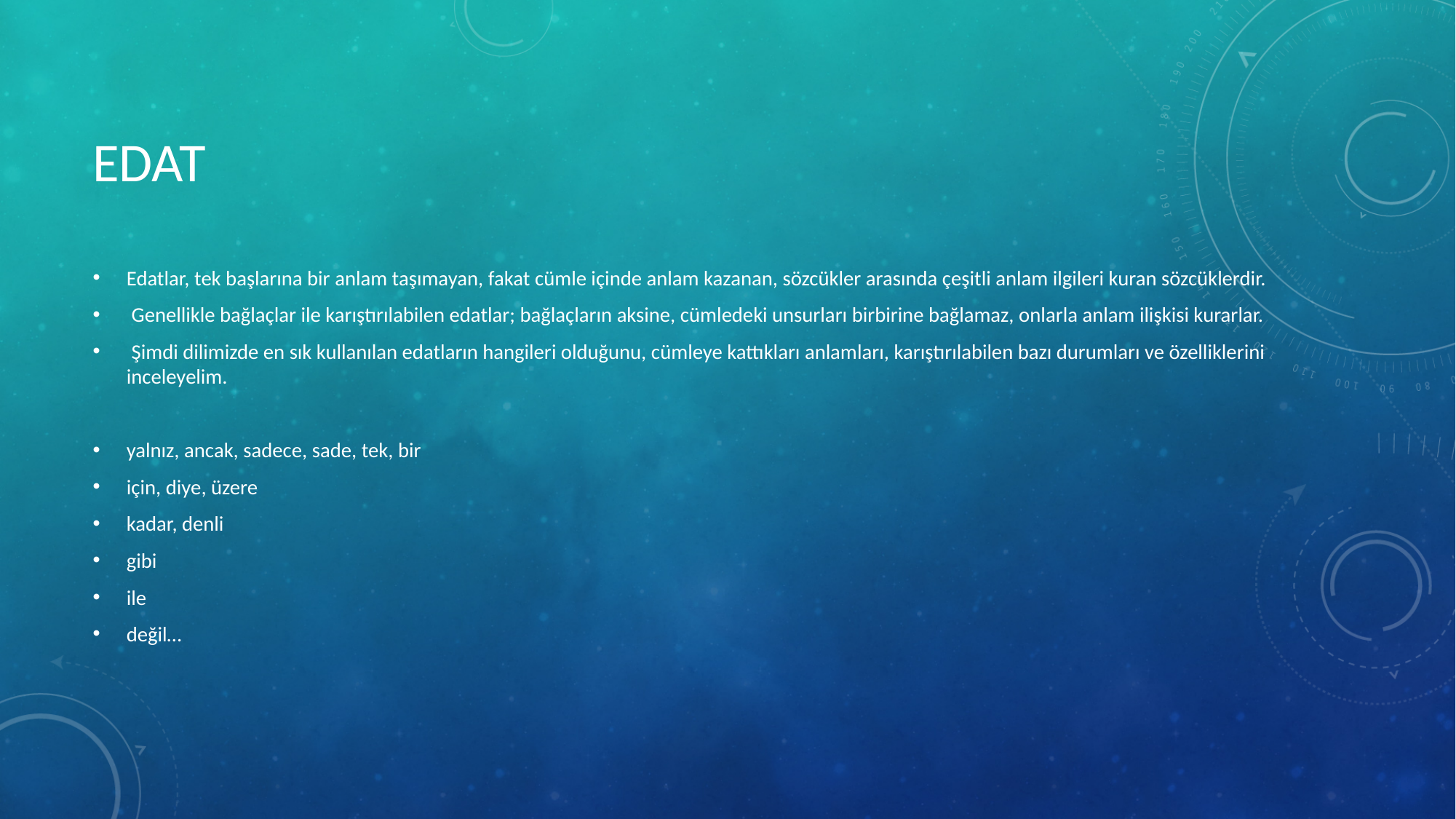

# edat
Edatlar, tek başlarına bir anlam taşımayan, fakat cümle içinde anlam kazanan, sözcükler arasında çeşitli anlam ilgileri kuran sözcüklerdir.
 Genellikle bağlaçlar ile karıştırılabilen edatlar; bağlaçların aksine, cümledeki unsurları birbirine bağlamaz, onlarla anlam ilişkisi kurarlar.
 Şimdi dilimizde en sık kullanılan edatların hangileri olduğunu, cümleye kattıkları anlamları, karıştırılabilen bazı durumları ve özelliklerini  inceleyelim.

yalnız, ancak, sadece, sade, tek, bir
için, diye, üzere
kadar, denli
gibi
ile
değil…